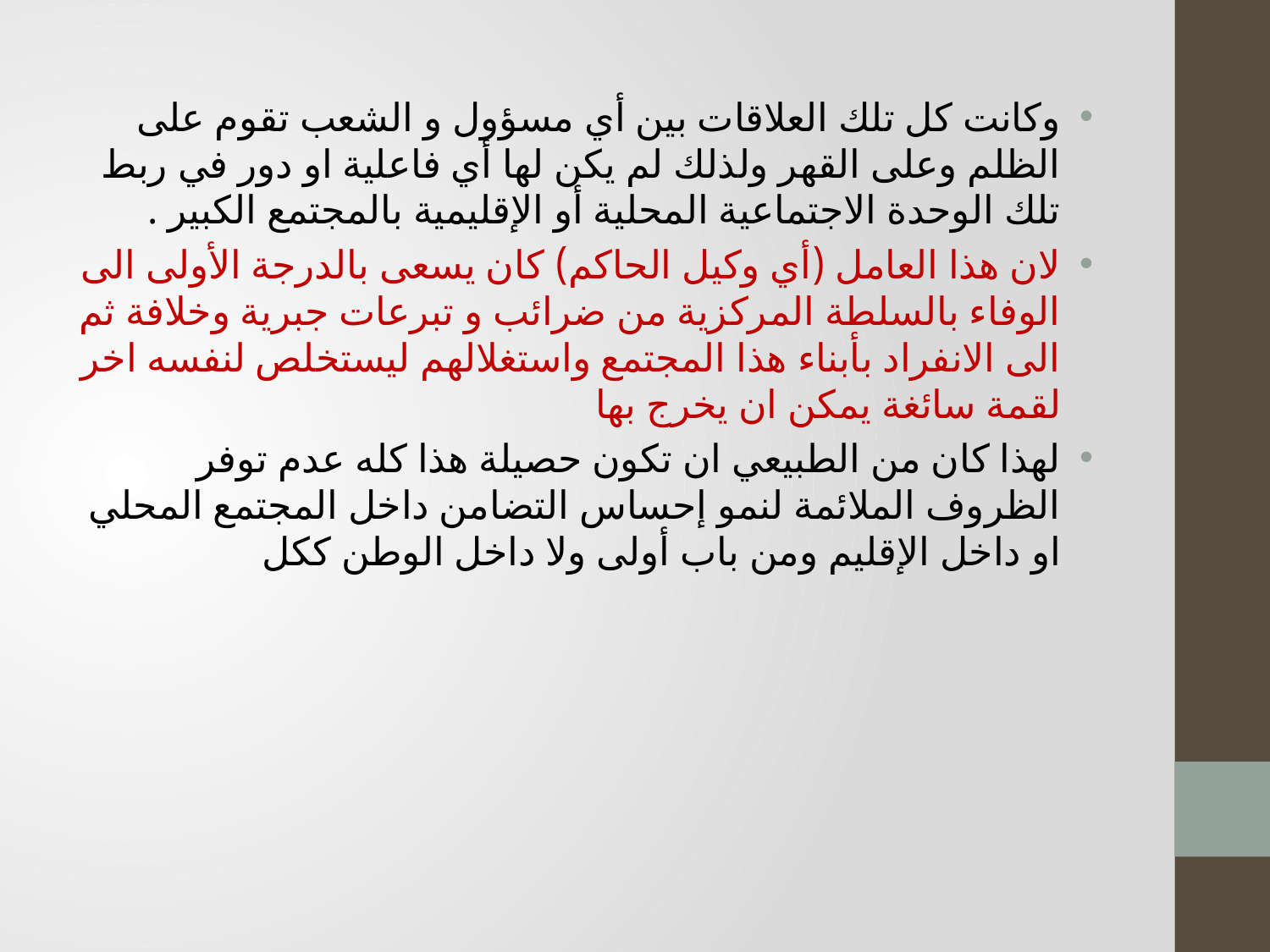

وكانت كل تلك العلاقات بين أي مسؤول و الشعب تقوم على الظلم وعلى القهر ولذلك لم يكن لها أي فاعلية او دور في ربط تلك الوحدة الاجتماعية المحلية أو الإقليمية بالمجتمع الكبير .
لان هذا العامل (أي وكيل الحاكم) كان يسعى بالدرجة الأولى الى الوفاء بالسلطة المركزية من ضرائب و تبرعات جبرية وخلافة ثم الى الانفراد بأبناء هذا المجتمع واستغلالهم ليستخلص لنفسه اخر لقمة سائغة يمكن ان يخرج بها
لهذا كان من الطبيعي ان تكون حصيلة هذا كله عدم توفر الظروف الملائمة لنمو إحساس التضامن داخل المجتمع المحلي او داخل الإقليم ومن باب أولى ولا داخل الوطن ككل